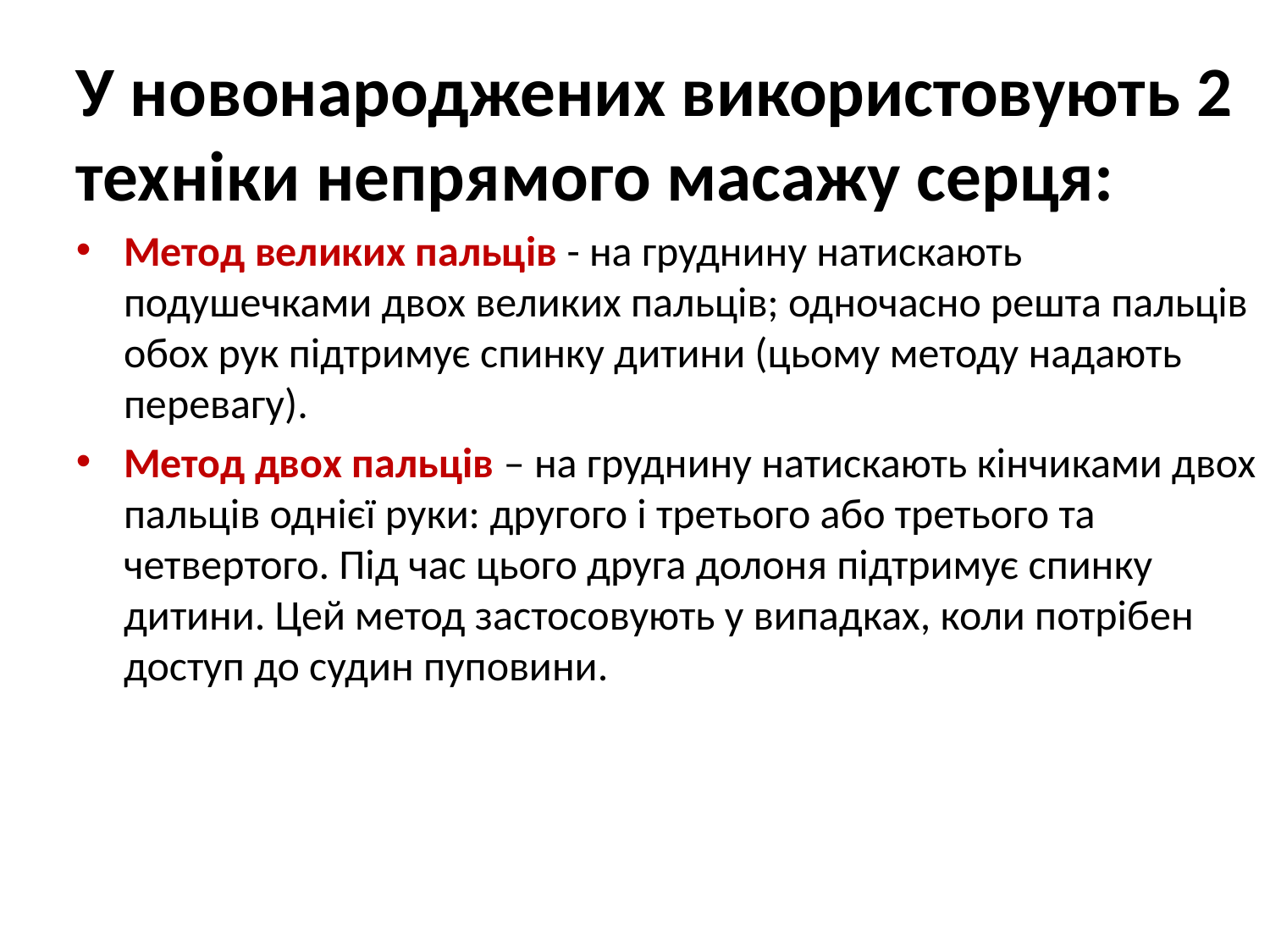

У новонароджених використовують 2 техніки непрямого масажу серця:
Метод великих пальців - на груднину натискають подушечками двох великих пальців; одночасно решта пальців обох рук підтримує спинку дитини (цьому методу надають перевагу).
Метод двох пальців – на груднину натискають кінчиками двох пальців однієї руки: другого і третього або третього та четвертого. Під час цього друга долоня підтримує спинку дитини. Цей метод застосовують у випадках, коли потрібен доступ до судин пуповини.